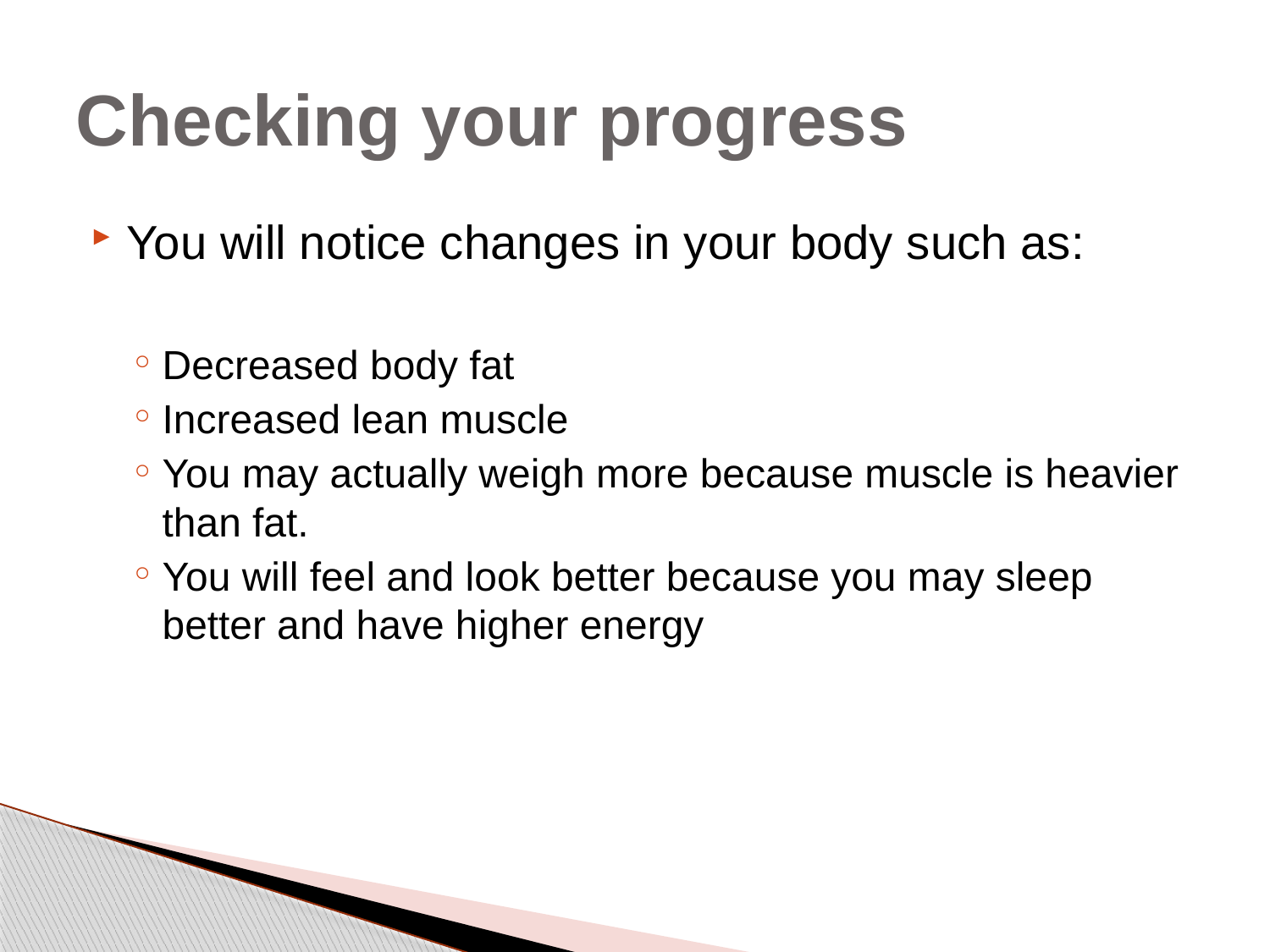

# Checking your progress
You will notice changes in your body such as:

Decreased body fat
Increased lean muscle
You may actually weigh more because muscle is heavier than fat.
You will feel and look better because you may sleep better and have higher energy